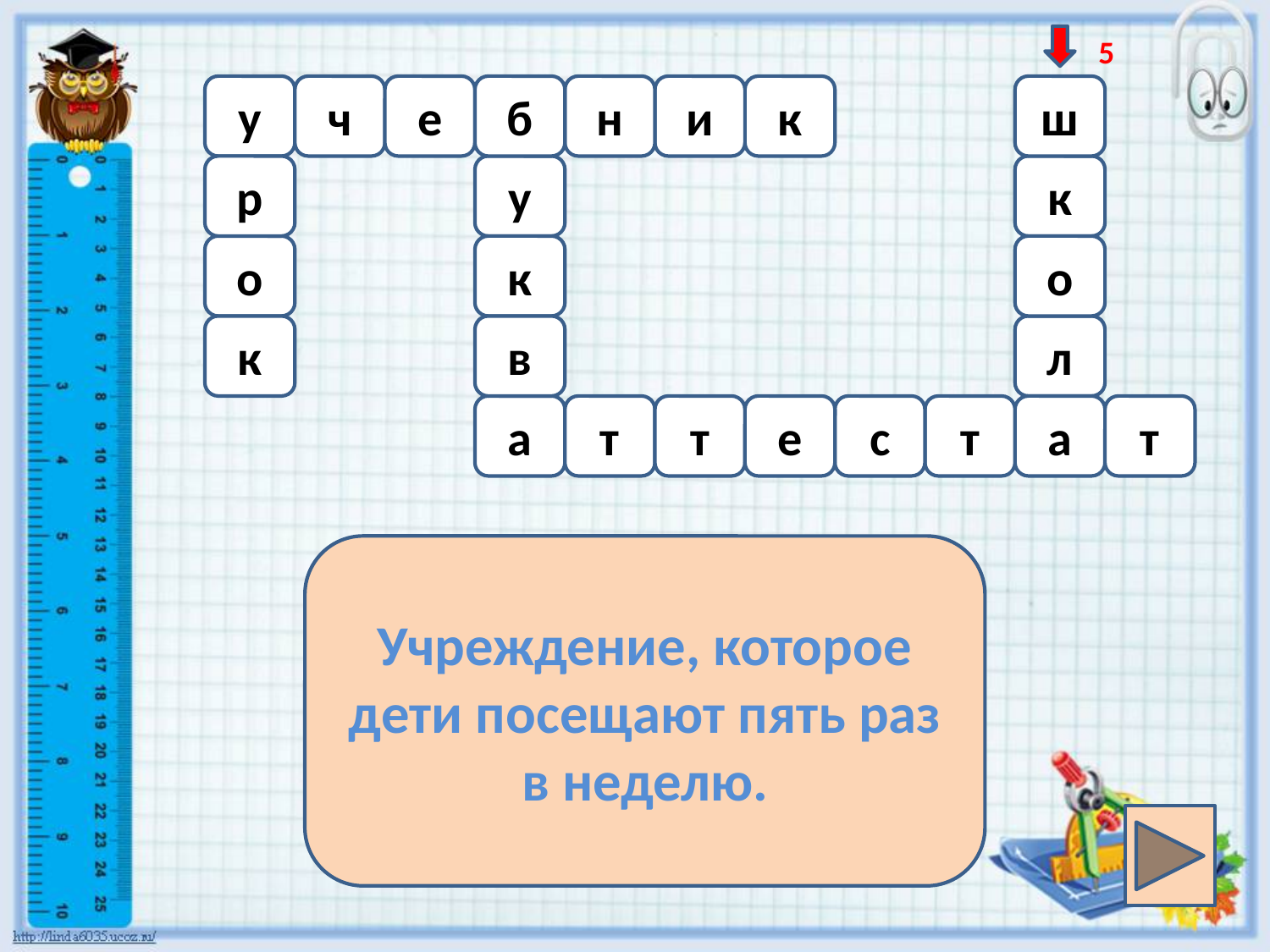

5
у
ч
е
б
н
и
к
ш
р
у
к
о
к
о
к
в
л
а
т
т
е
с
т
а
т
Учреждение, которое дети посещают пять раз в неделю.